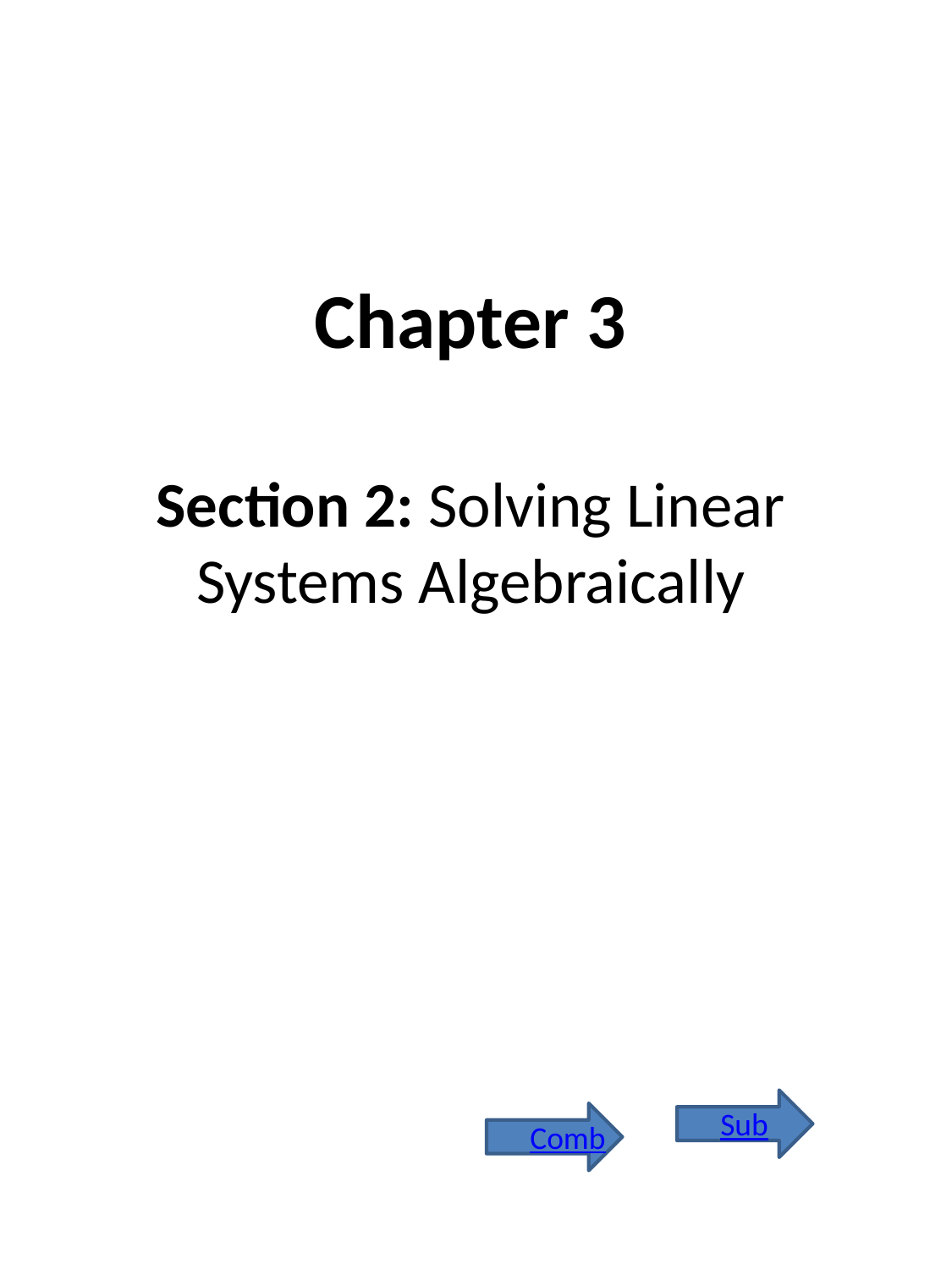

# Chapter 3
Section 2: Solving Linear Systems Algebraically

Sub

Comb